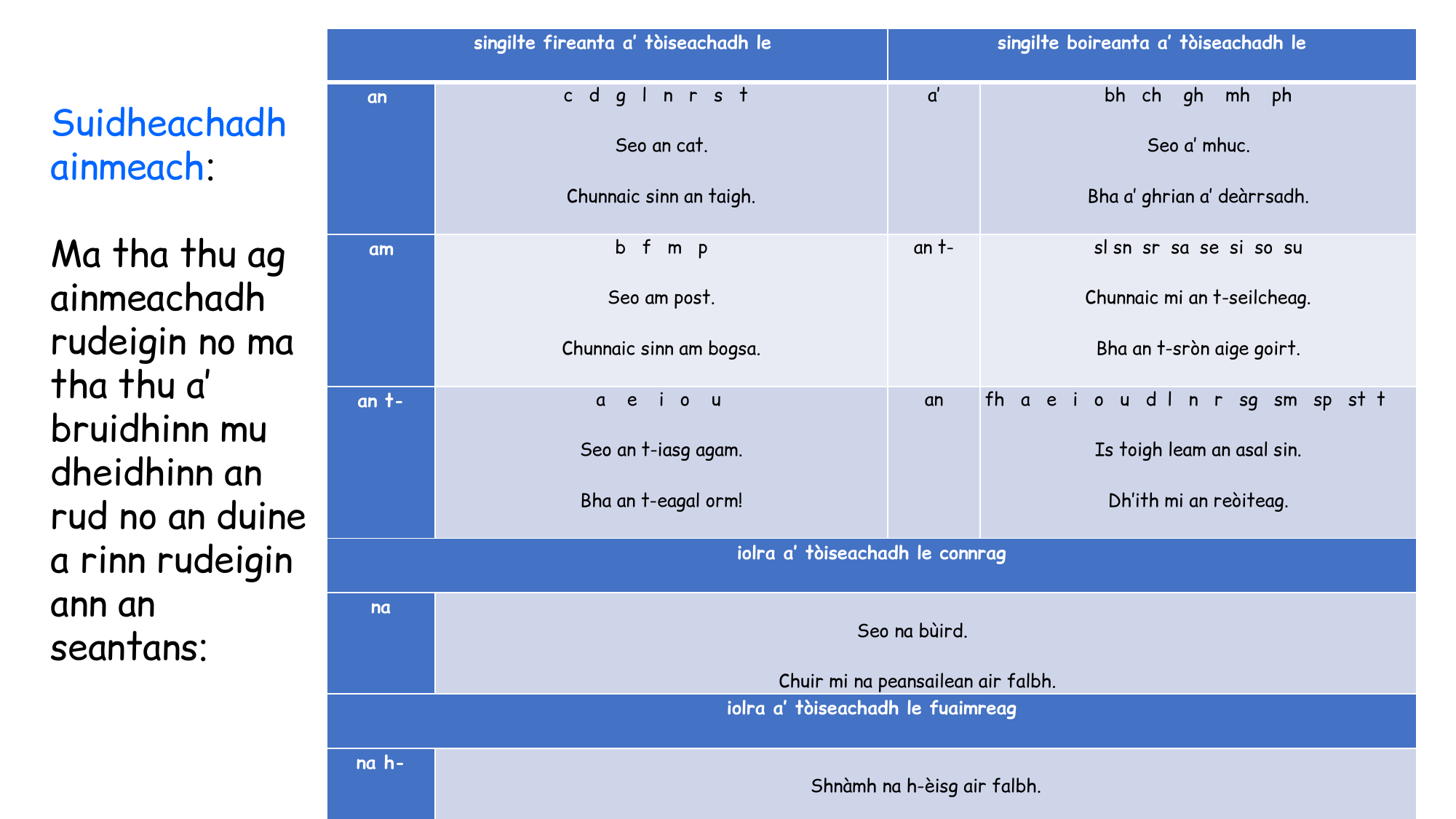

| singilte fireanta a’ tòiseachadh le |  | singilte boireanta a’ tòiseachadh le |  |
| --- | --- | --- | --- |
| an | c d g l n r s t   Seo an cat.   Chunnaic sinn an taigh. | a’ | bh ch gh mh ph   Seo a’ mhuc.   Bha a’ ghrian a’ deàrrsadh. |
| am | b f m p   Seo am post.   Chunnaic sinn am bogsa. | an t- | sl sn sr sa se si so su   Chunnaic mi an t-seilcheag.   Bha an t-sròn aige goirt. |
| an t- | a e i o u   Seo an t-iasg agam.   Bha an t-eagal orm! | an | fh a e i o u d l n r sg sm sp st t   Is toigh leam an asal sin.   Dh’ith mi an reòiteag. |
| iolra a’ tòiseachadh le connrag |  |  |  |
| na | Seo na bùird. Chuir mi na peansailean air falbh. |  |  |
| iolra a’ tòiseachadh le fuaimreag |  |  |  |
| na h- | Shnàmh na h-èisg air falbh. Chuala mi na h-iseanan. Bha na h-ubhlan blasta. |  |  |
Suidheachadh ainmeach:

Ma tha thu ag
ainmeachadh
rudeigin no ma
tha thu a’ bruidhinn mu
dheidhinn an
rud no an duine
a rinn rudeigin
ann an
seantans: